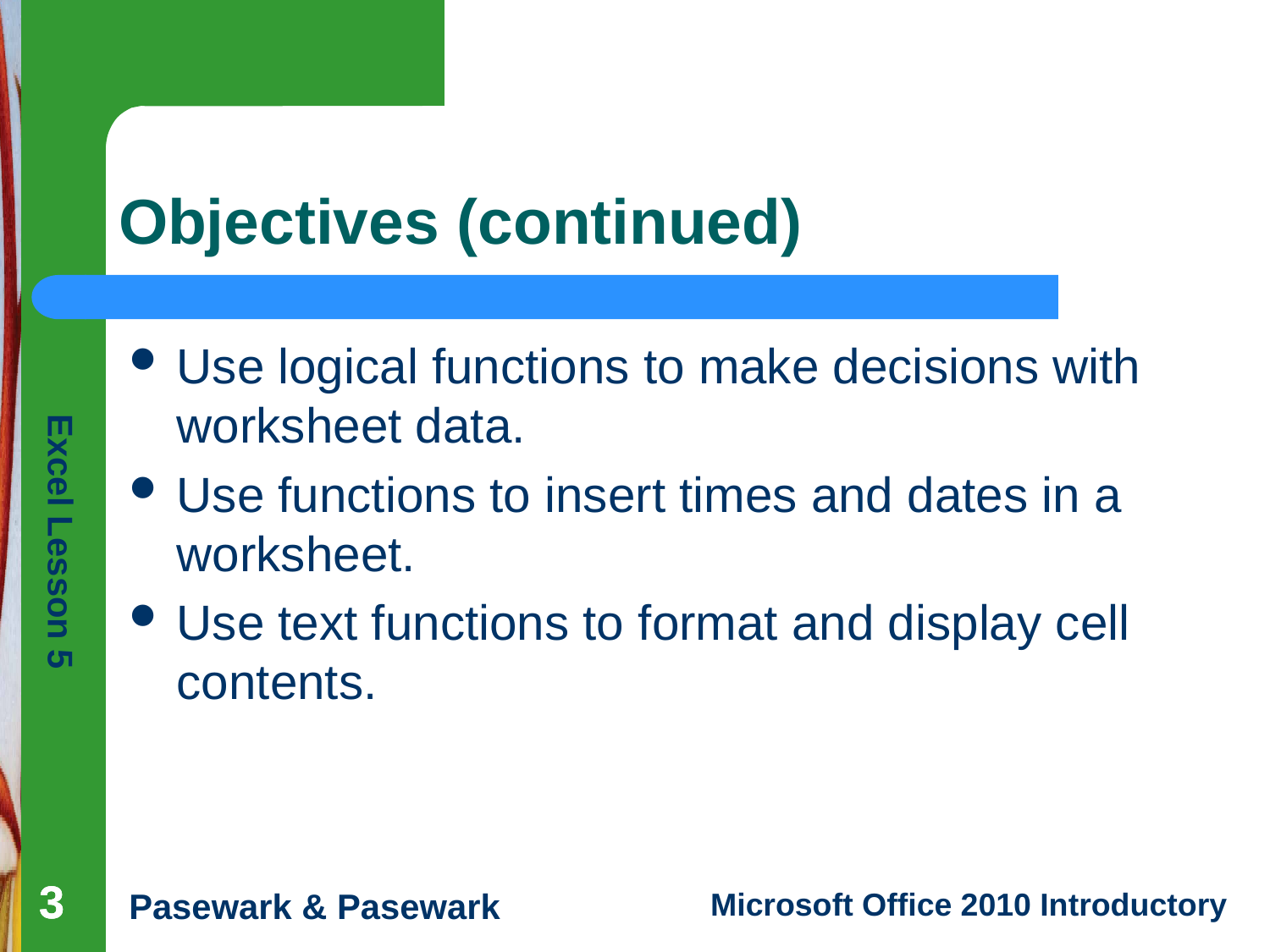

# Objectives (continued)
Use logical functions to make decisions with worksheet data.
Use functions to insert times and dates in a worksheet.
Use text functions to format and display cell contents.
3
3
3